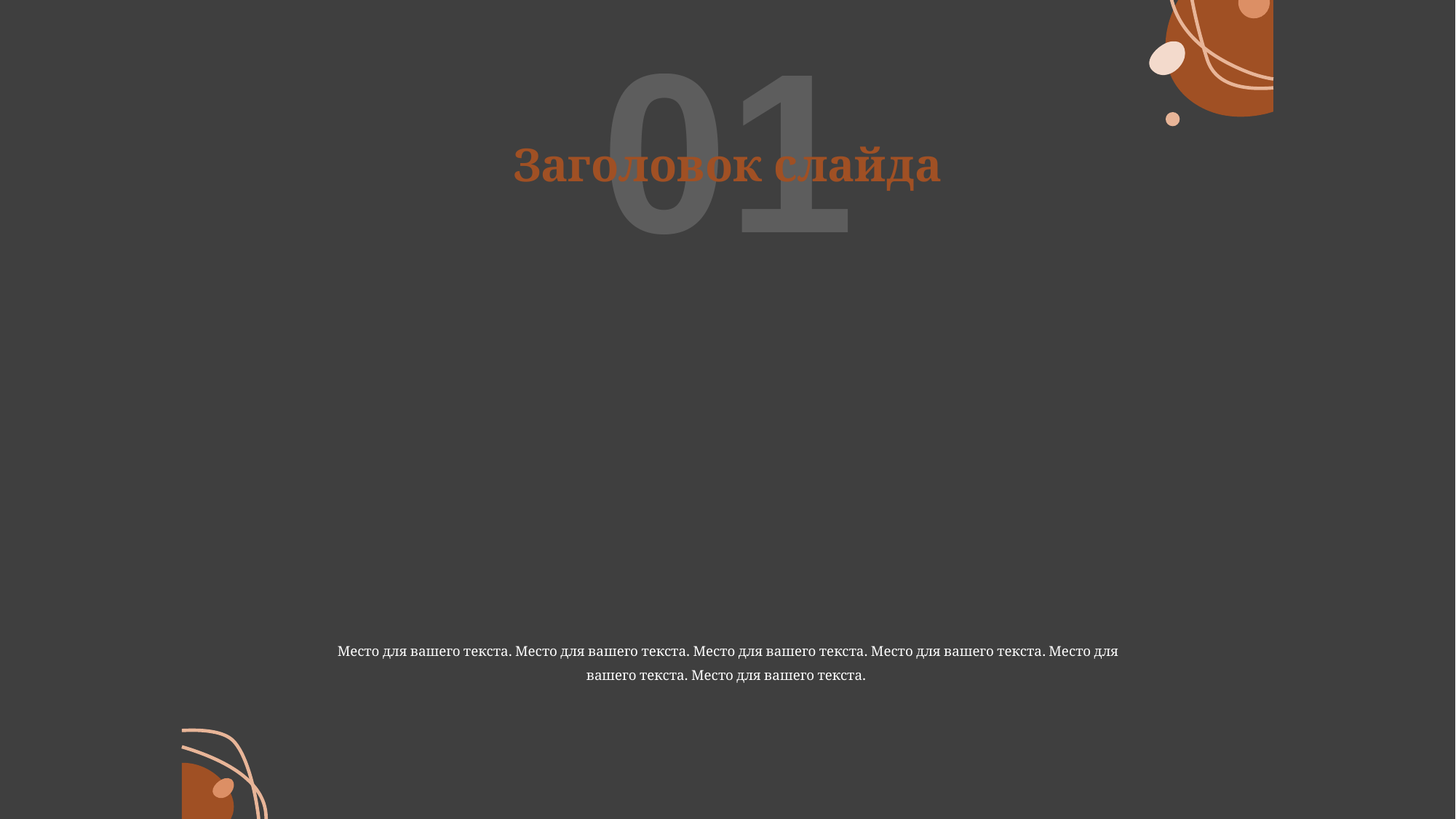

01

Заголовок слайда

Место для вашего текста. Место для вашего текста. Место для вашего текста. Место для вашего текста. Место для вашего текста. Место для вашего текста.